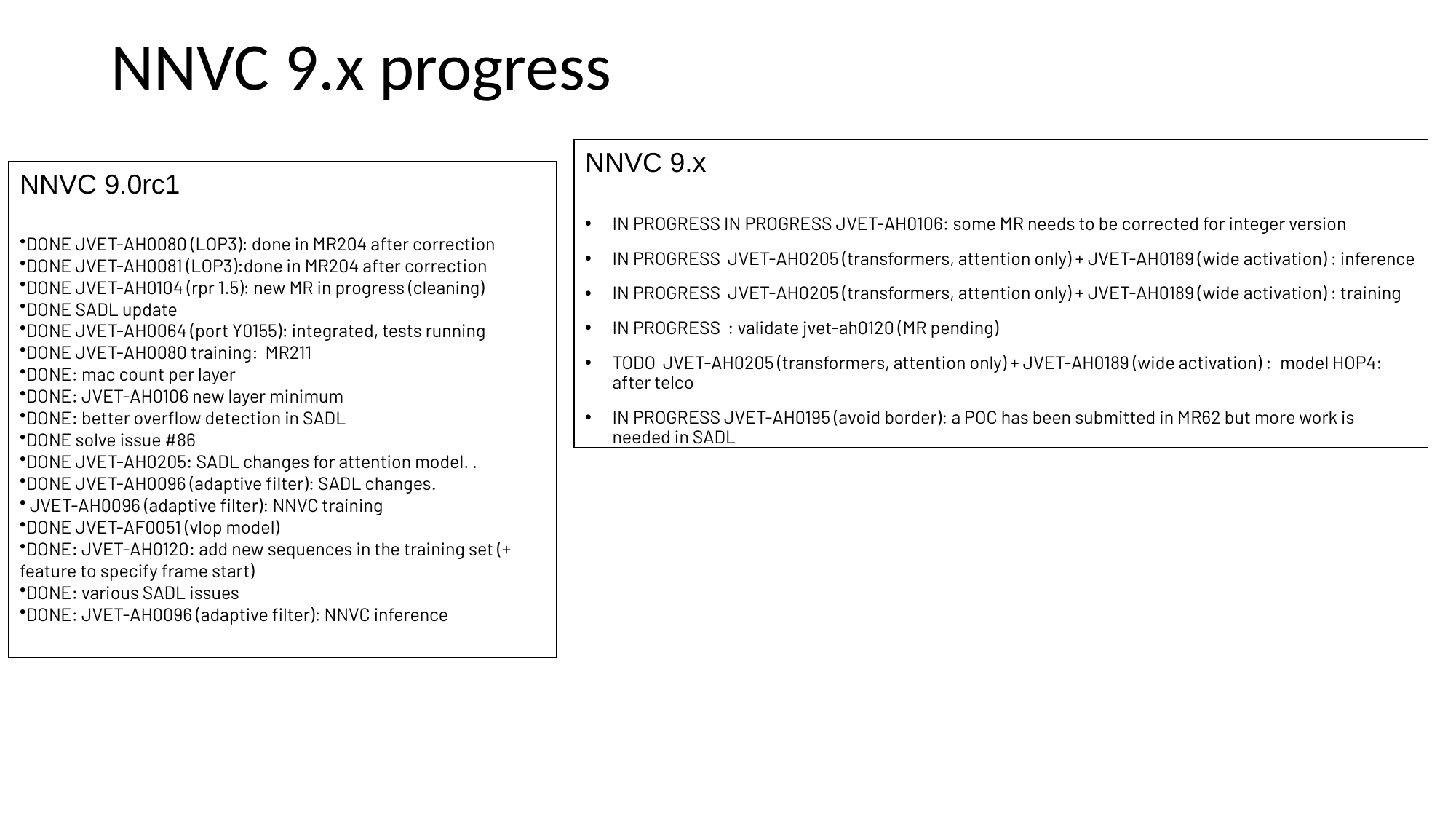

# NNVC 9.x progress
NNVC 9.x

IN PROGRESS IN PROGRESS JVET-AH0106: some MR needs to be corrected for integer version
IN PROGRESS  JVET-AH0205 (transformers, attention only) + JVET-AH0189 (wide activation) : inference
IN PROGRESS  JVET-AH0205 (transformers, attention only) + JVET-AH0189 (wide activation) : training
IN PROGRESS  : validate jvet-ah0120 (MR pending)
TODO  JVET-AH0205 (transformers, attention only) + JVET-AH0189 (wide activation) :  model HOP4: after telco
IN PROGRESS JVET-AH0195 (avoid border): a POC has been submitted in MR62 but more work is needed in SADL
NNVC 9.0rc1

DONE JVET-AH0080 (LOP3): done in MR204 after correction
DONE JVET-AH0081 (LOP3):done in MR204 after correction
DONE JVET-AH0104 (rpr 1.5): new MR in progress (cleaning)
DONE SADL update
DONE JVET-AH0064 (port Y0155): integrated, tests running
DONE JVET-AH0080 training:  MR211
DONE: mac count per layer
DONE: JVET-AH0106 new layer minimum
DONE: better overflow detection in SADL
DONE solve issue #86
DONE JVET-AH0205: SADL changes for attention model. .
DONE JVET-AH0096 (adaptive filter): SADL changes.
 JVET-AH0096 (adaptive filter): NNVC training
DONE JVET-AF0051 (vlop model)
DONE: JVET-AH0120: add new sequences in the training set (+ feature to specify frame start)
DONE: various SADL issues
DONE: JVET-AH0096 (adaptive filter): NNVC inference